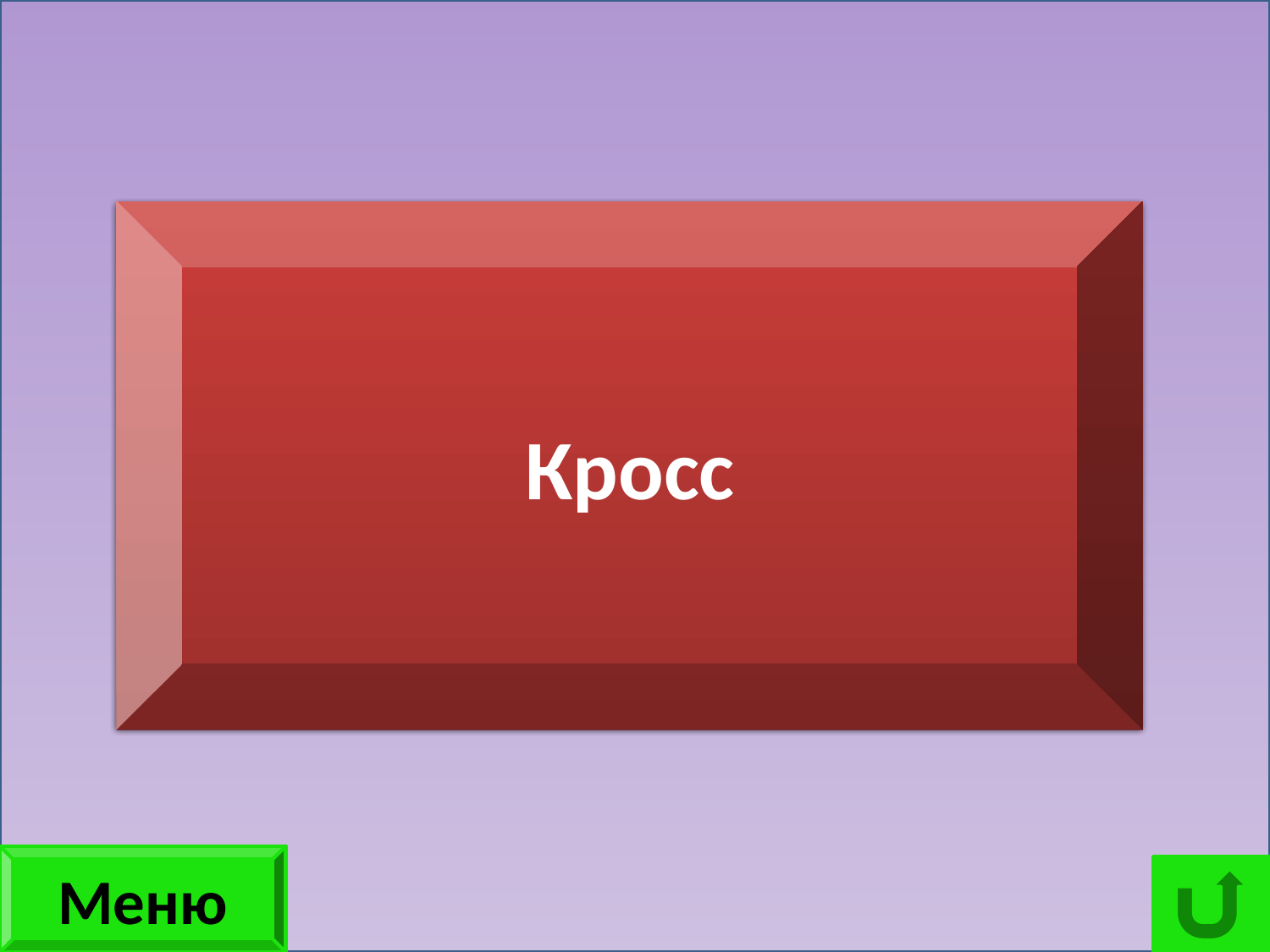

Как называется забег на определенные дистанции?

Кросс
Меню